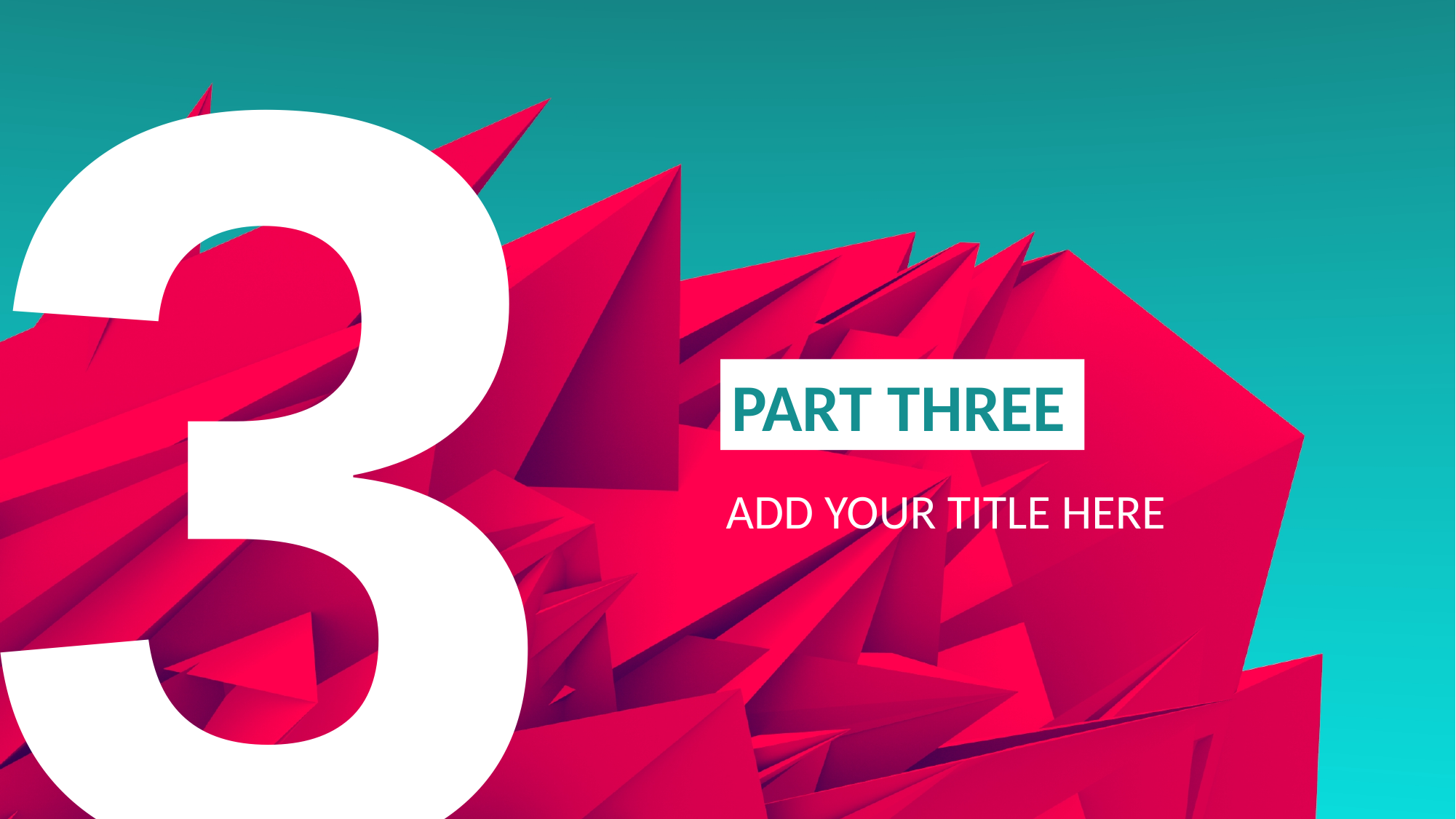

3
PART THREE
ADD YOUR TITLE HERE